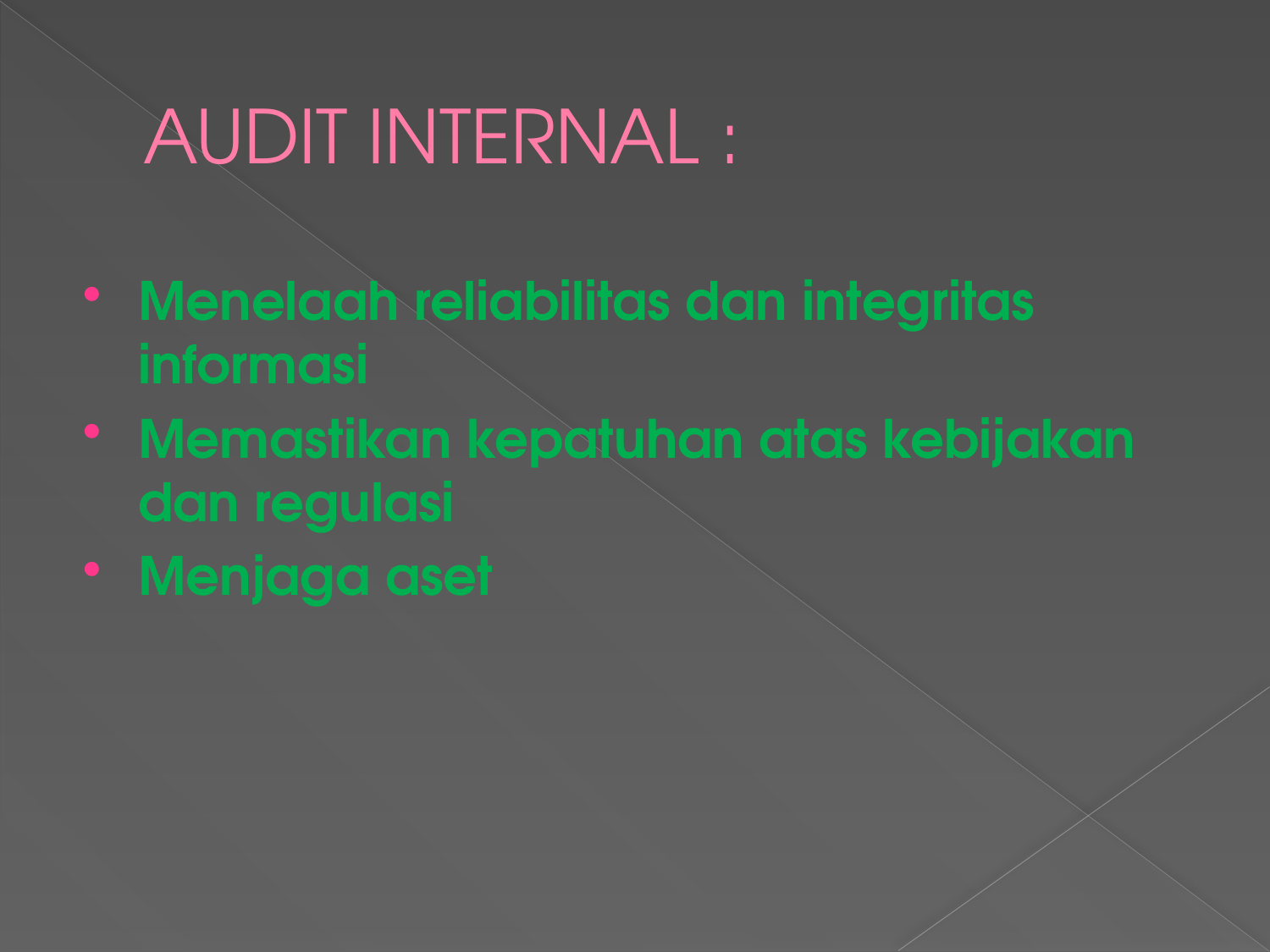

# AUDIT INTERNAL :
Menelaah reliabilitas dan integritas informasi
Memastikan kepatuhan atas kebijakan dan regulasi
Menjaga aset